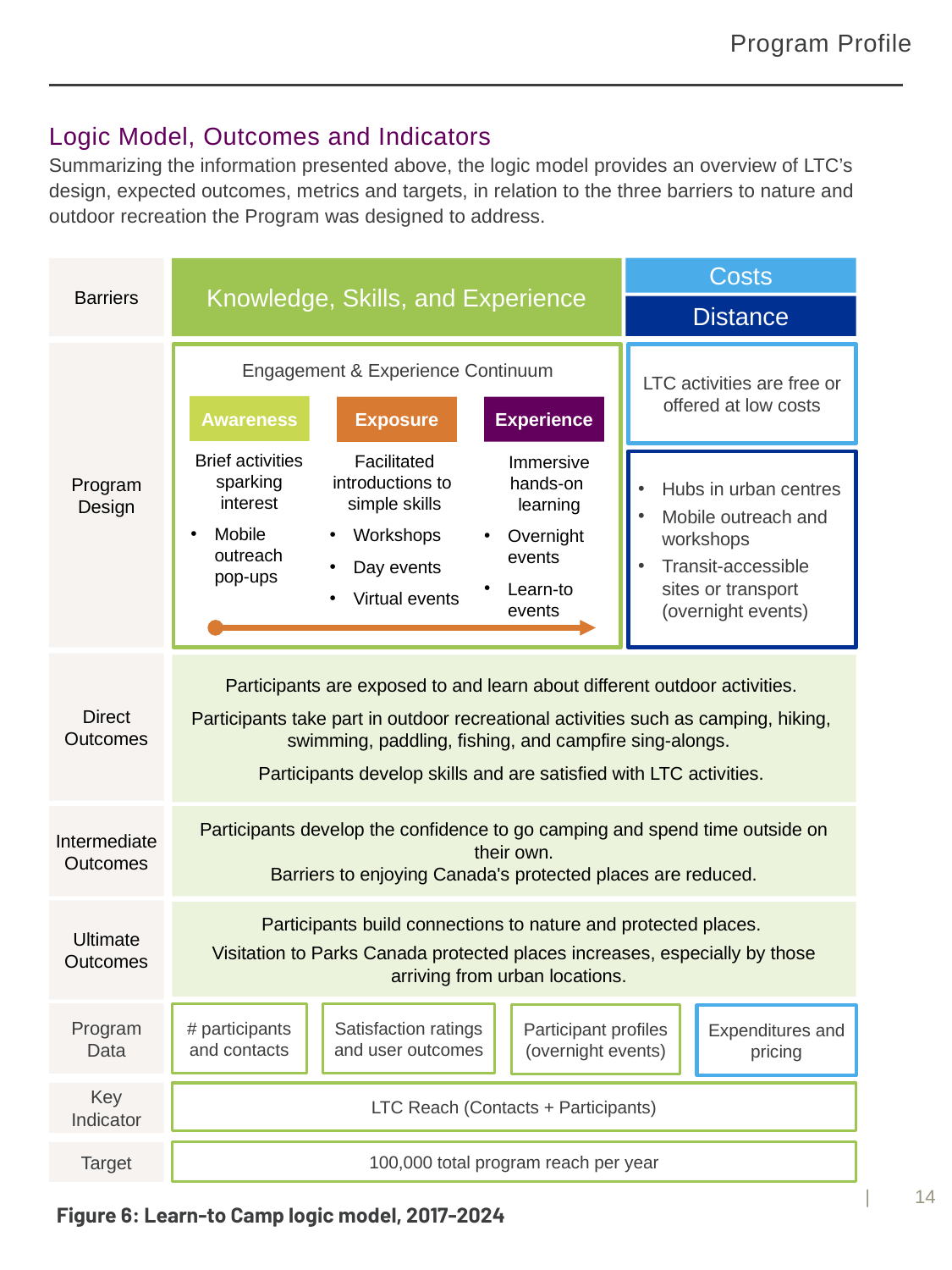

# Program Profile
Logic Model, Outcomes and Indicators
Summarizing the information presented above, the logic model provides an overview of LTC’s design, expected outcomes, metrics and targets, in relation to the three barriers to nature and outdoor recreation the Program was designed to address.
Costs
Distance
Barriers
Knowledge, Skills, and Experience
Program Design
LTC activities are free or offered at low costs

Engagement & Experience Continuum
Awareness
Experience
Exposure
Brief activities sparking interest
Mobile outreach pop-ups
Facilitated introductions to  simple skills
Workshops
Day events
Virtual events
Immersive hands-on
learning
Overnight events
Learn-to events
Hubs in urban centres
Mobile outreach and workshops
Transit-accessible sites or transport (overnight events)
Direct Outcomes
Participants are exposed to and learn about different outdoor activities.
Participants take part in outdoor recreational activities such as camping, hiking, swimming, paddling, fishing, and campfire sing-alongs.
Participants develop skills and are satisfied with LTC activities.
Intermediate Outcomes

Participants develop the confidence to go camping and spend time outside on their own.
Barriers to enjoying Canada's protected places are reduced.

Ultimate Outcomes
Participants build connections to nature and protected places.
Visitation to Parks Canada protected places increases, especially by those arriving from urban locations.
Program Data
# participants and contacts
Satisfaction ratings and user outcomes
Participant profiles (overnight events)
Expenditures and pricing
Key Indicator
LTC Reach (Contacts + Participants)
100,000 total program reach per year
Target
Figure 6: Learn-to Camp logic model, 2017-2024